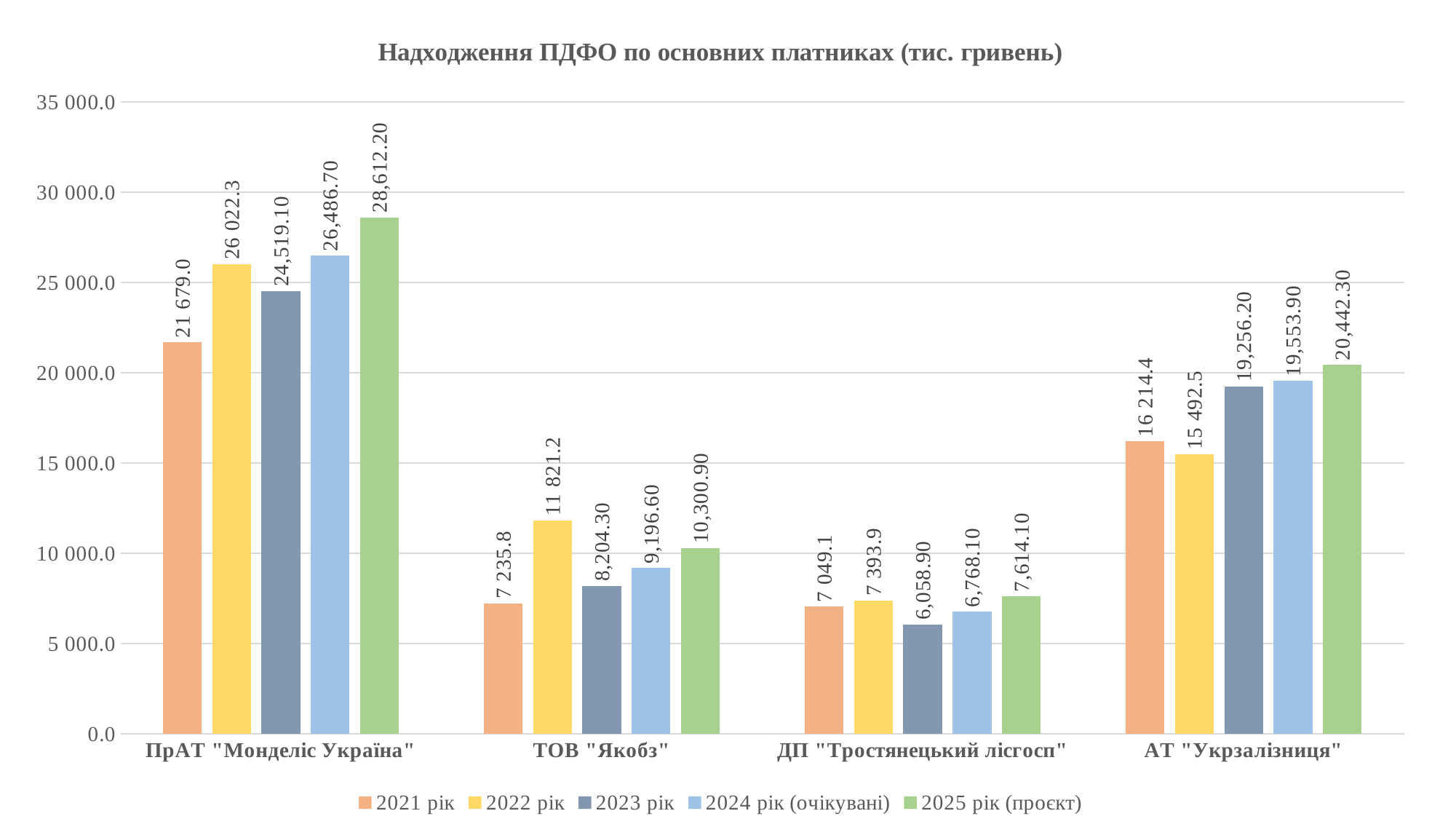

### Chart: Надходження ПДФО по основних платниках (тис. гривень)

| Category | 2021 рік | 2022 рік | 2023 рік | 2024 рік (очікувані) | 2025 рік (проєкт) |
|---|---|---|---|---|---|
| ПрАТ "Монделіс Україна" | 21679.0 | 26022.3 | 24519.1 | 26486.7 | 28612.2 |
| ТОВ "Якобз" | 7235.8 | 11821.2 | 8204.3 | 9196.6 | 10300.9 |
| ДП "Тростянецький лісгосп" | 7049.1 | 7393.9 | 6058.9 | 6768.1 | 7614.1 |
| АТ "Укрзалізниця" | 16214.4 | 15492.5 | 19256.2 | 19553.9 | 20442.3 |